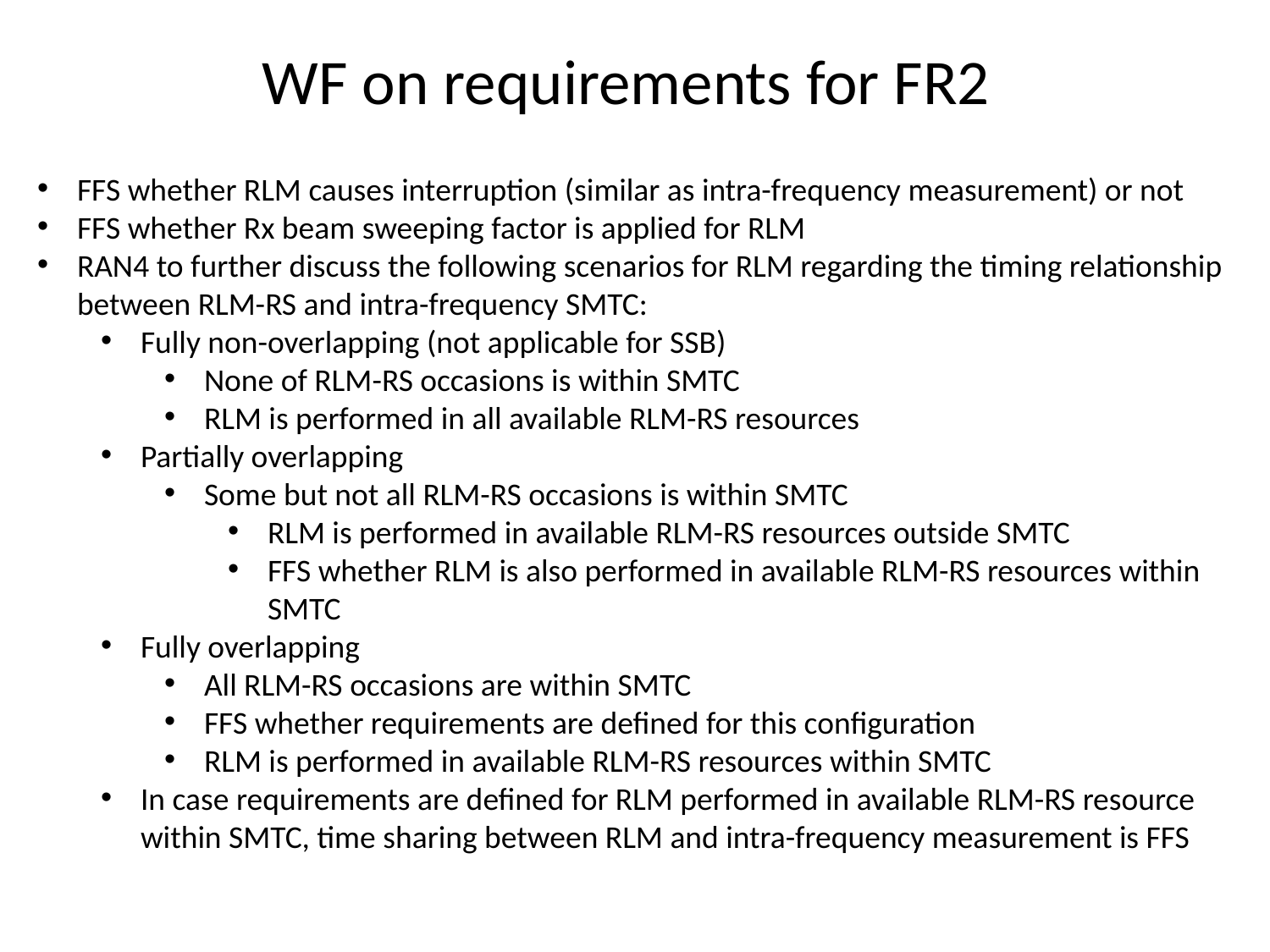

# WF on requirements for FR2
FFS whether RLM causes interruption (similar as intra-frequency measurement) or not
FFS whether Rx beam sweeping factor is applied for RLM
RAN4 to further discuss the following scenarios for RLM regarding the timing relationship between RLM-RS and intra-frequency SMTC:
Fully non-overlapping (not applicable for SSB)
None of RLM-RS occasions is within SMTC
RLM is performed in all available RLM-RS resources
Partially overlapping
Some but not all RLM-RS occasions is within SMTC
RLM is performed in available RLM-RS resources outside SMTC
FFS whether RLM is also performed in available RLM-RS resources within SMTC
Fully overlapping
All RLM-RS occasions are within SMTC
FFS whether requirements are defined for this configuration
RLM is performed in available RLM-RS resources within SMTC
In case requirements are defined for RLM performed in available RLM-RS resource within SMTC, time sharing between RLM and intra-frequency measurement is FFS